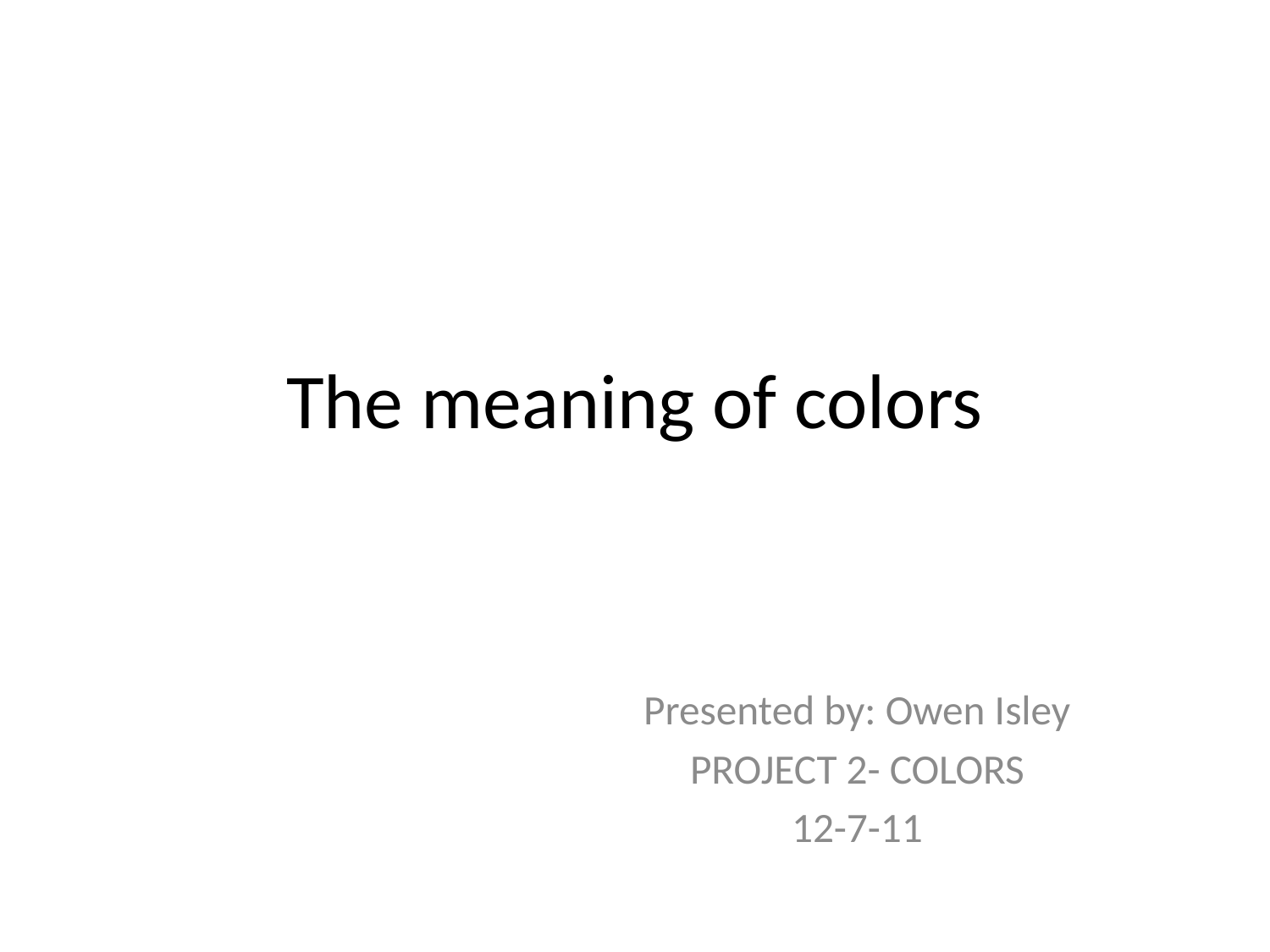

# The meaning of colors
Presented by: Owen Isley
PROJECT 2- COLORS
12-7-11